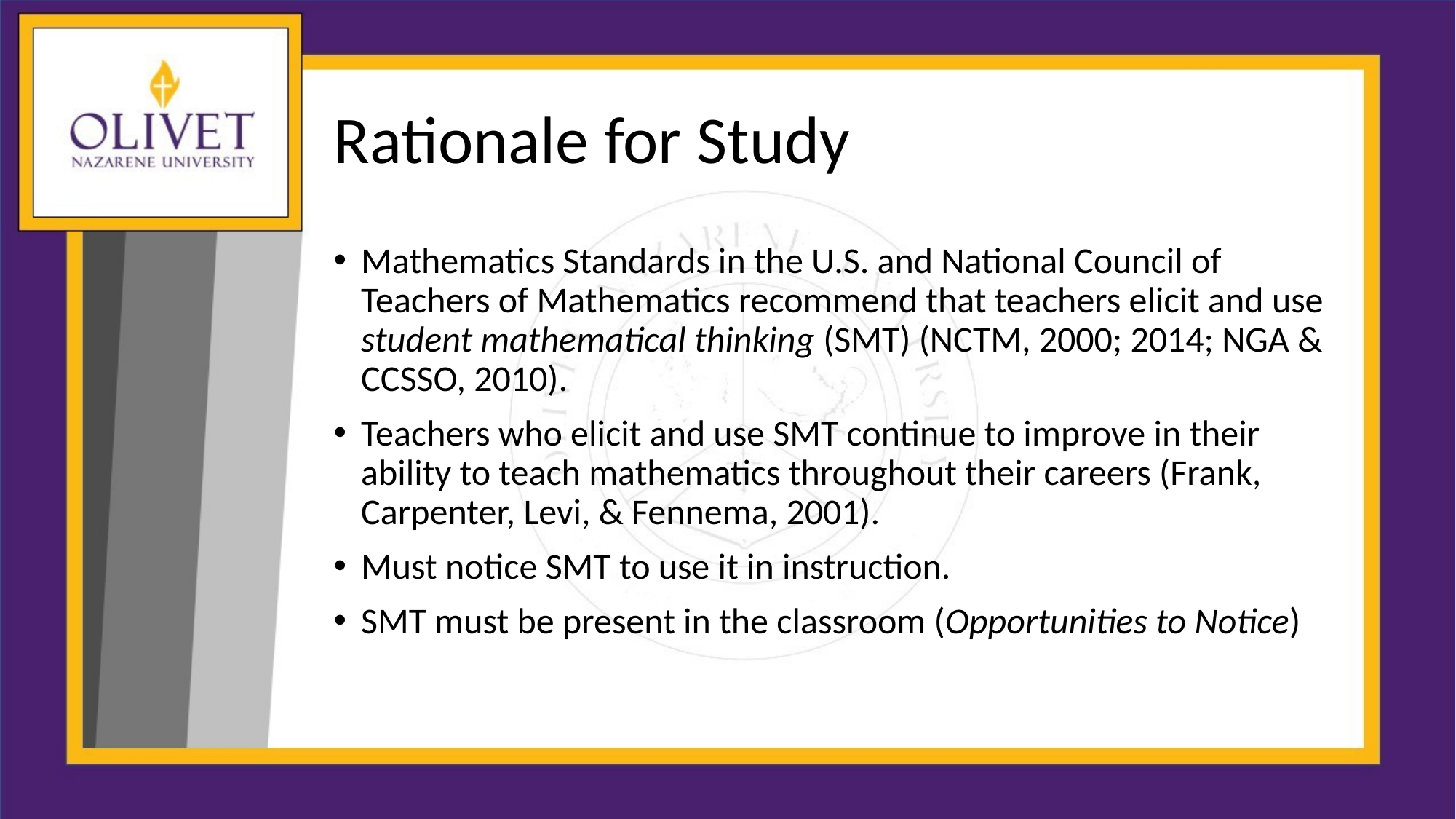

# Rationale for Study
Mathematics Standards in the U.S. and National Council of Teachers of Mathematics recommend that teachers elicit and use student mathematical thinking (SMT) (NCTM, 2000; 2014; NGA & CCSSO, 2010).
Teachers who elicit and use SMT continue to improve in their ability to teach mathematics throughout their careers (Frank, Carpenter, Levi, & Fennema, 2001).
Must notice SMT to use it in instruction.
SMT must be present in the classroom (Opportunities to Notice)